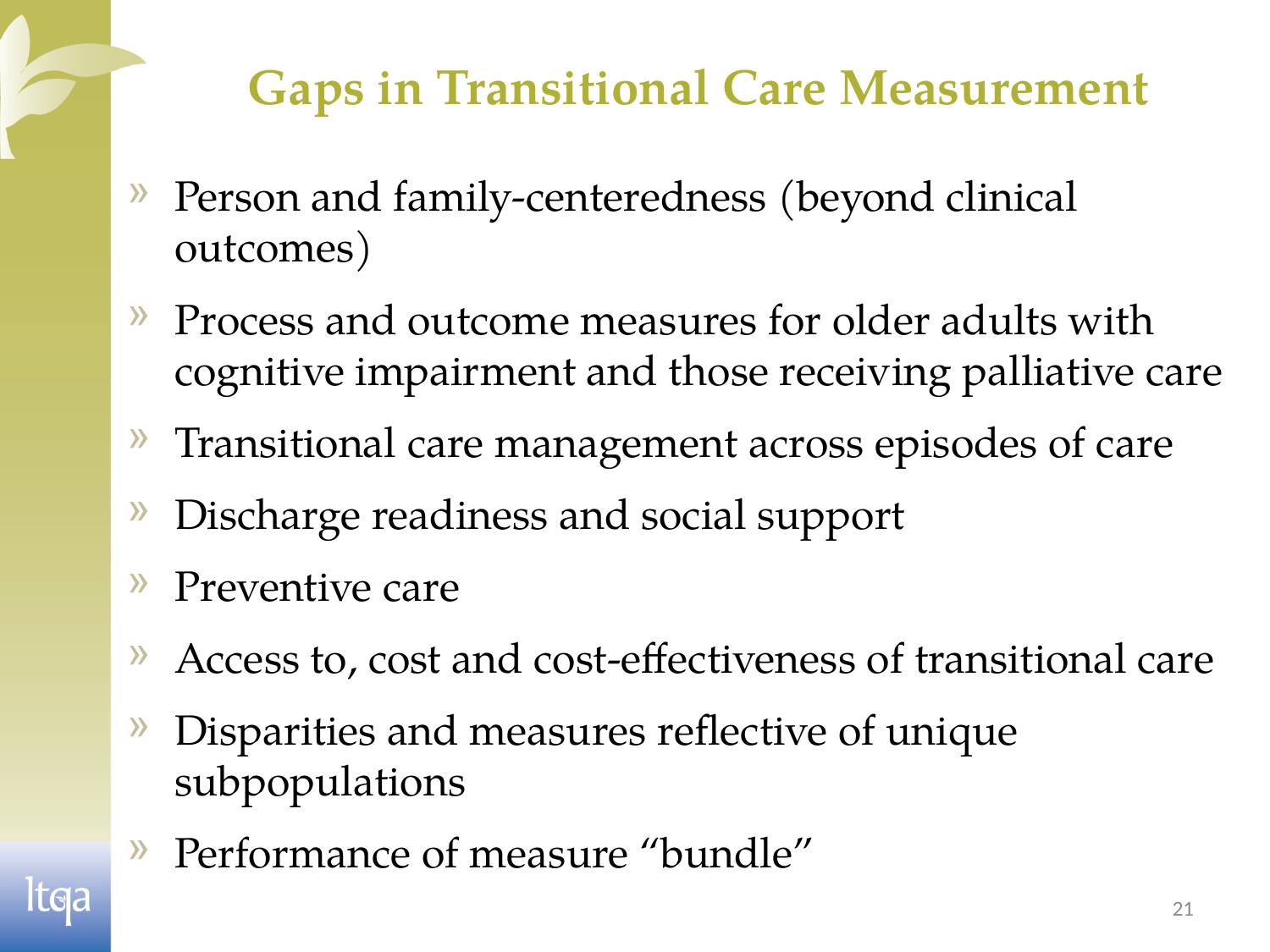

Gaps in Transitional Care Measurement
Person and family-centeredness (beyond clinical outcomes)
Process and outcome measures for older adults with cognitive impairment and those receiving palliative care
Transitional care management across episodes of care
Discharge readiness and social support
Preventive care
Access to, cost and cost-effectiveness of transitional care
Disparities and measures reflective of unique subpopulations
Performance of measure “bundle”
21